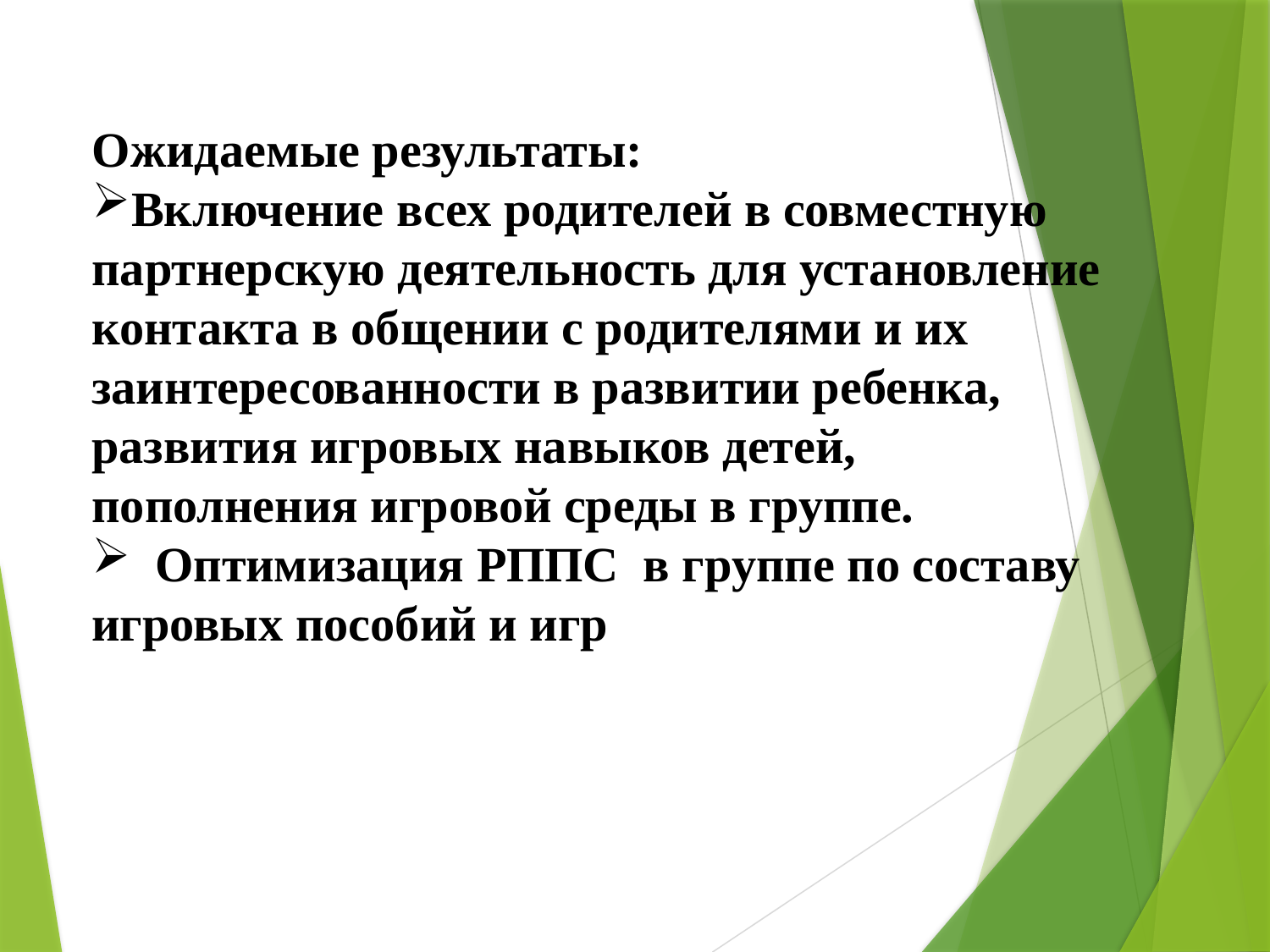

Ожидаемые результаты:
Включение всех родителей в совместную
партнерскую деятельность для установление
контакта в общении с родителями и их заинтересованности в развитии ребенка,
развития игровых навыков детей,
пополнения игровой среды в группе.
Оптимизация РППС  в группе по составу
игровых пособий и игр